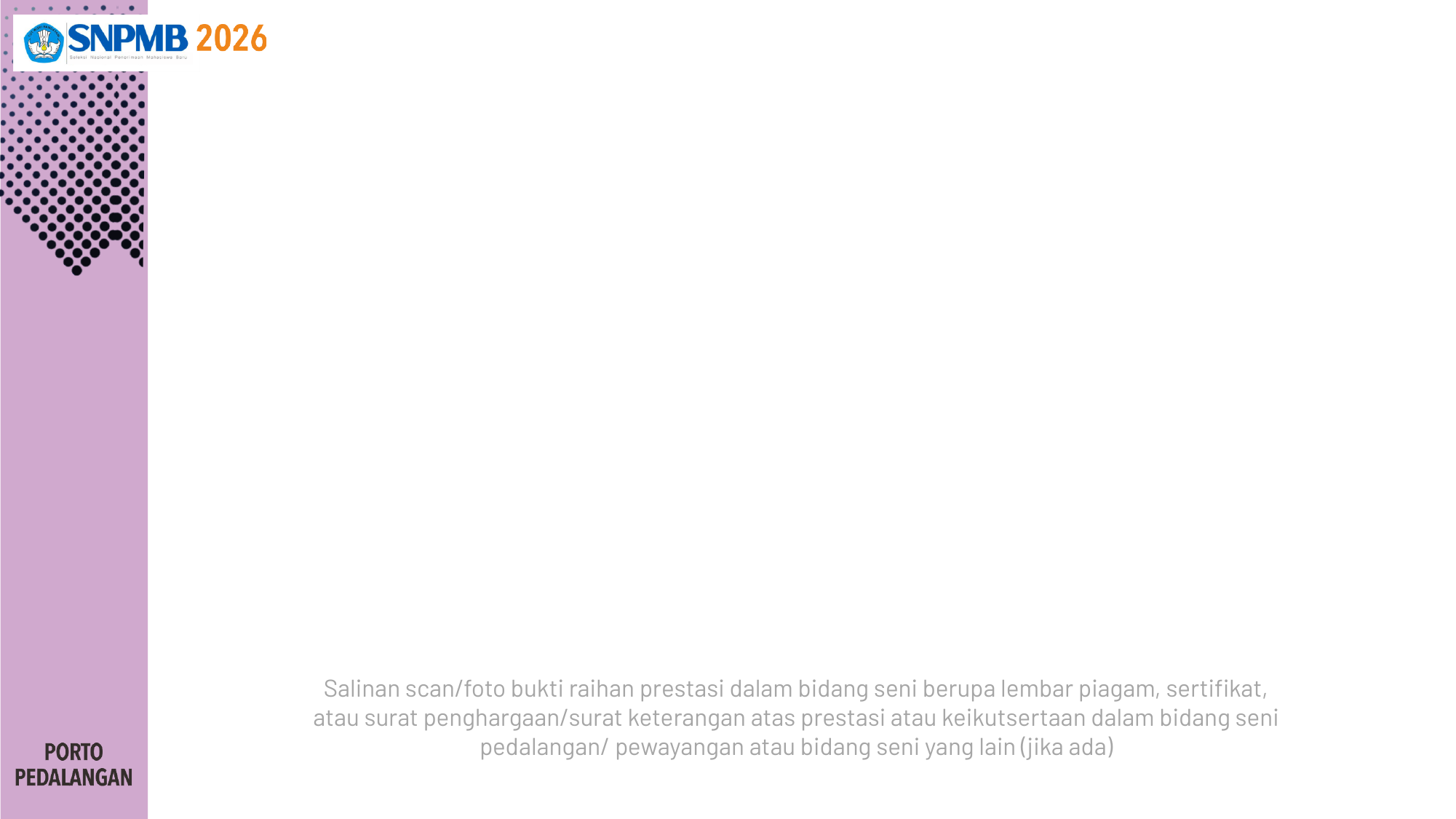

Salinan scan/foto bukti raihan prestasi dalam bidang seni berupa lembar piagam, sertifikat, atau surat penghargaan/surat keterangan atas prestasi atau keikutsertaan dalam bidang seni pedalangan/ pewayangan atau bidang seni yang lain (jika ada)